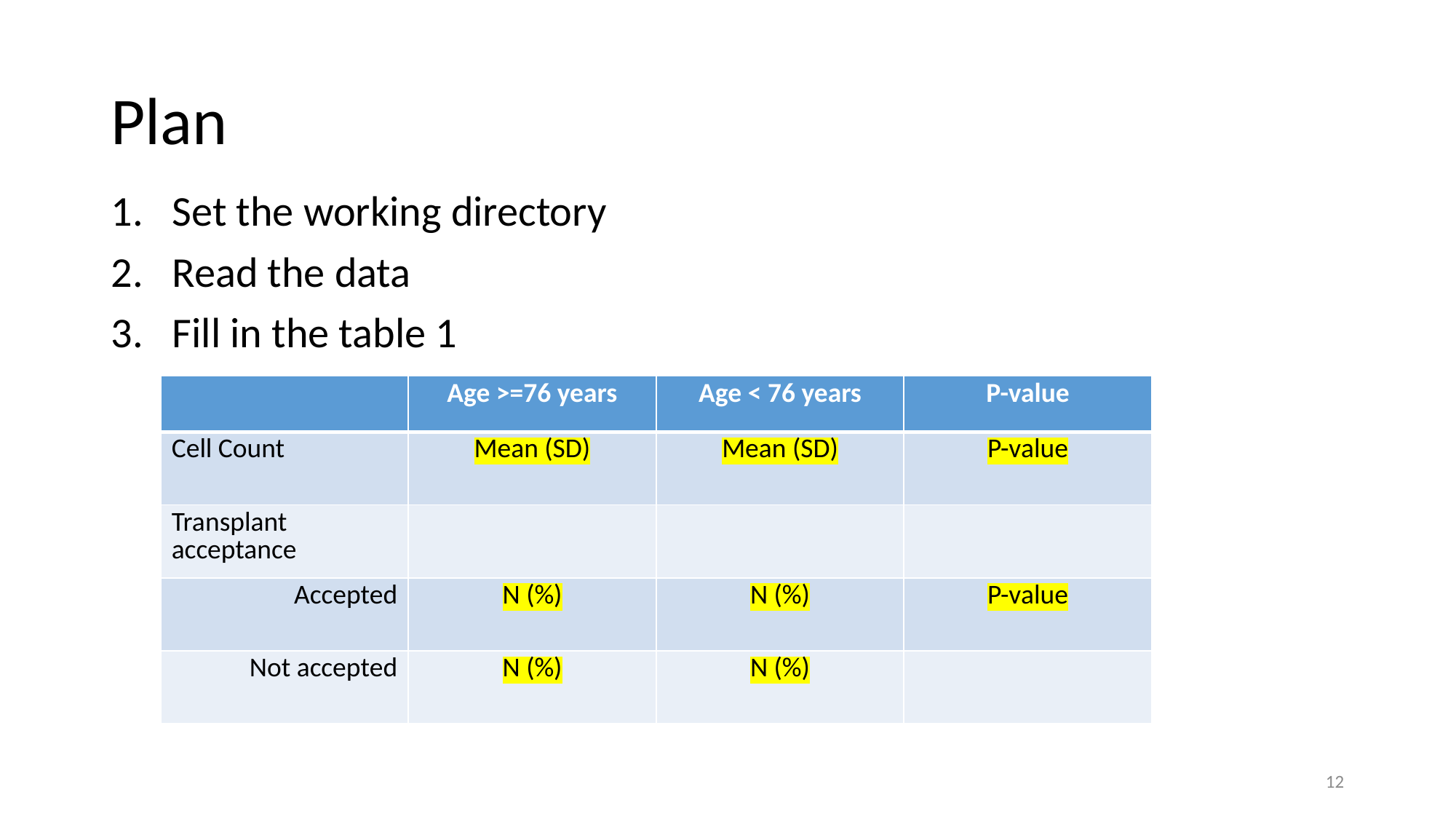

# Plan
Set the working directory
Read the data
Fill in the table 1

|  | Age >=76 years | Age < 76 years | P-value |
| --- | --- | --- | --- |
| Cell Count | Mean (SD) | Mean (SD) | P-value |
| Transplant acceptance |  |  |  |
| Accepted | N (%) | N (%) | P-value |
| Not accepted | N (%) | N (%) |  |
12